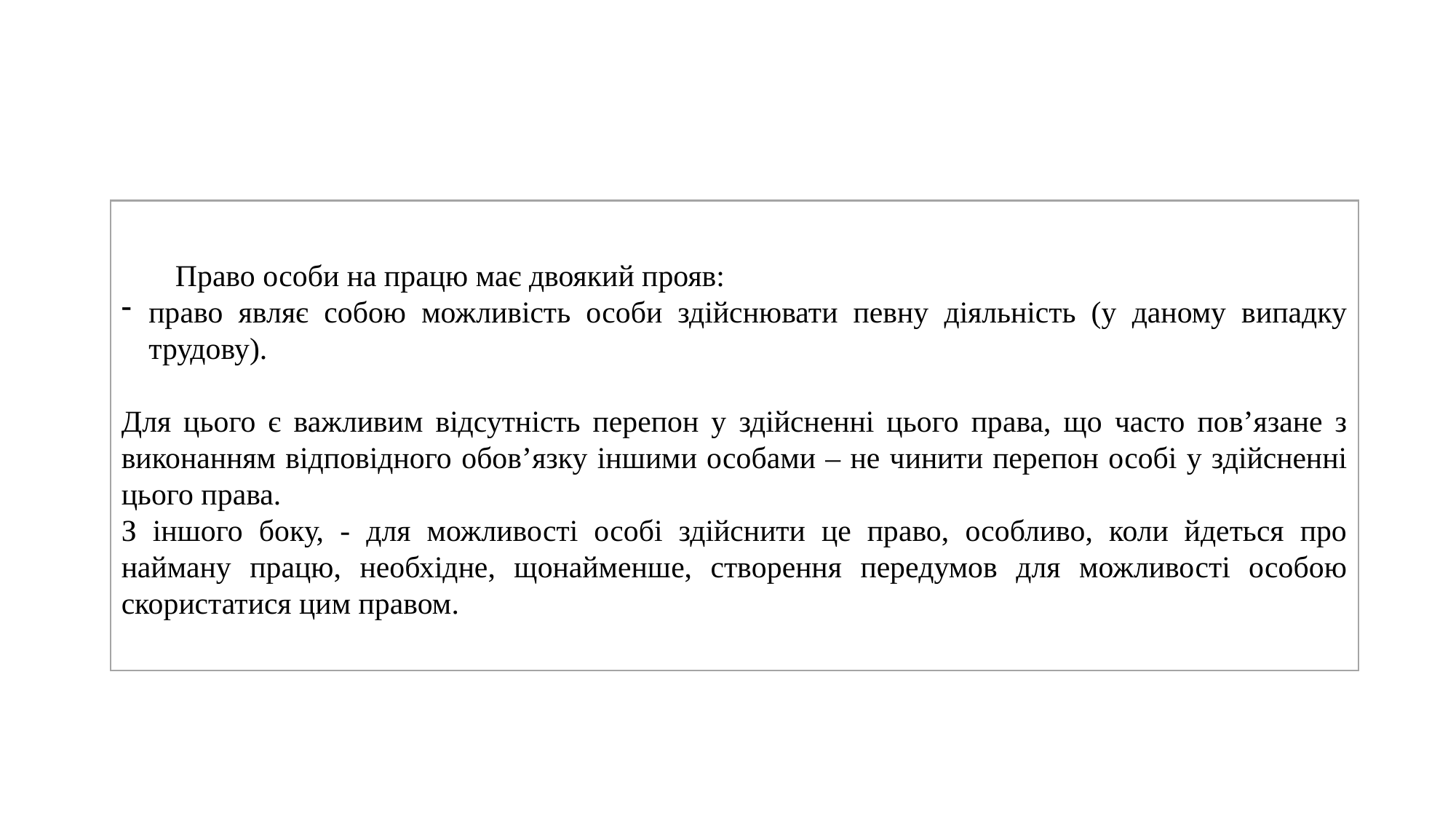

Право особи на працю має двоякий прояв:
право являє собою можливість особи здійснювати певну діяльність (у даному випадку трудову).

Для цього є важливим відсутність перепон у здійсненні цього права, що часто пов’язане з виконанням відповідного обов’язку іншими особами – не чинити перепон особі у здійсненні цього права.
З іншого боку, - для можливості особі здійснити це право, особливо, коли йдеться про найману працю, необхідне, щонайменше, створення передумов для можливості особою скористатися цим правом.